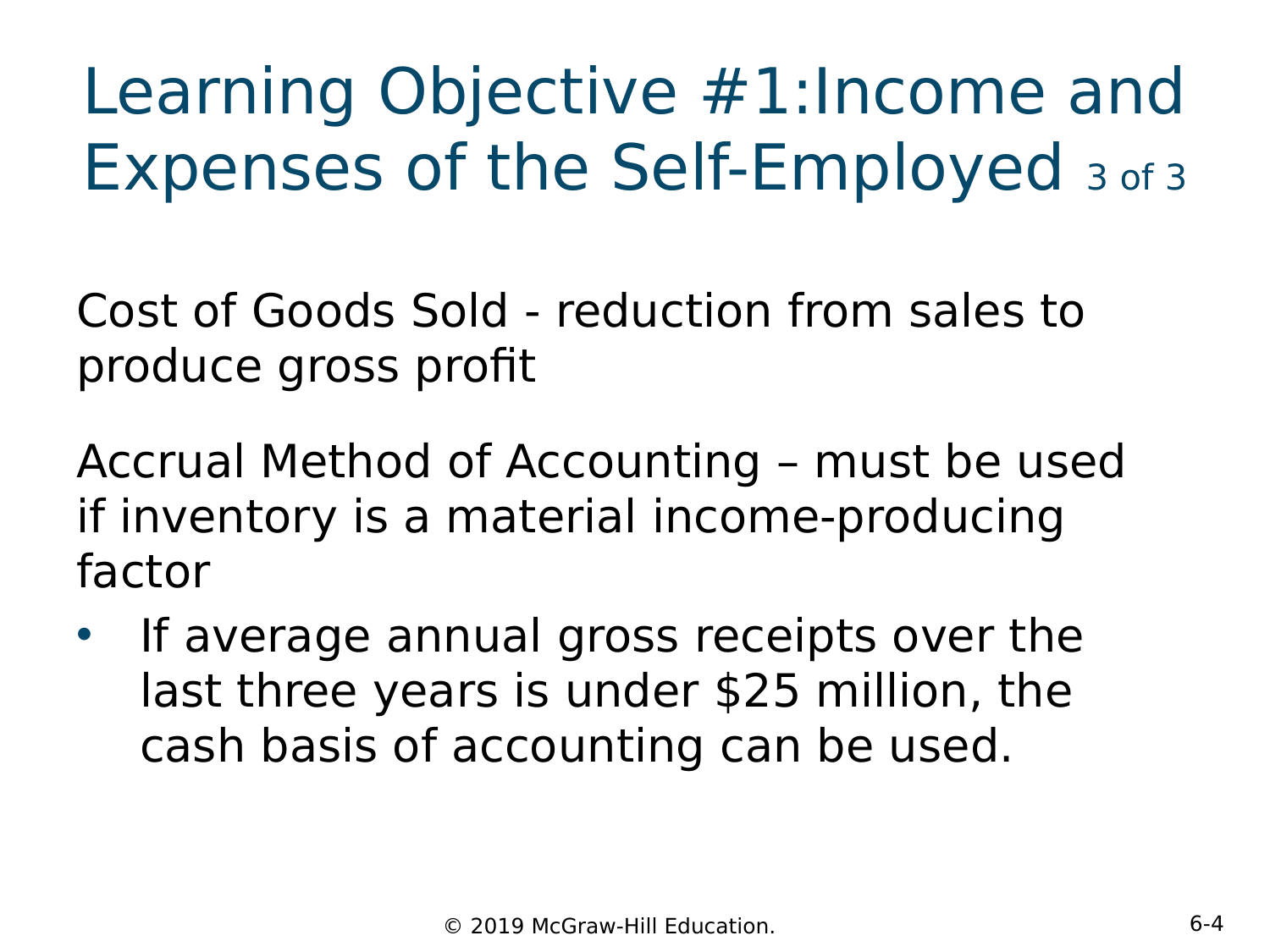

# Learning Objective #1:Income and Expenses of the Self-Employed 3 of 3
Cost of Goods Sold - reduction from sales to produce gross profit
Accrual Method of Accounting – must be used if inventory is a material income-producing factor
If average annual gross receipts over the last three years is under $25 million, the cash basis of accounting can be used.